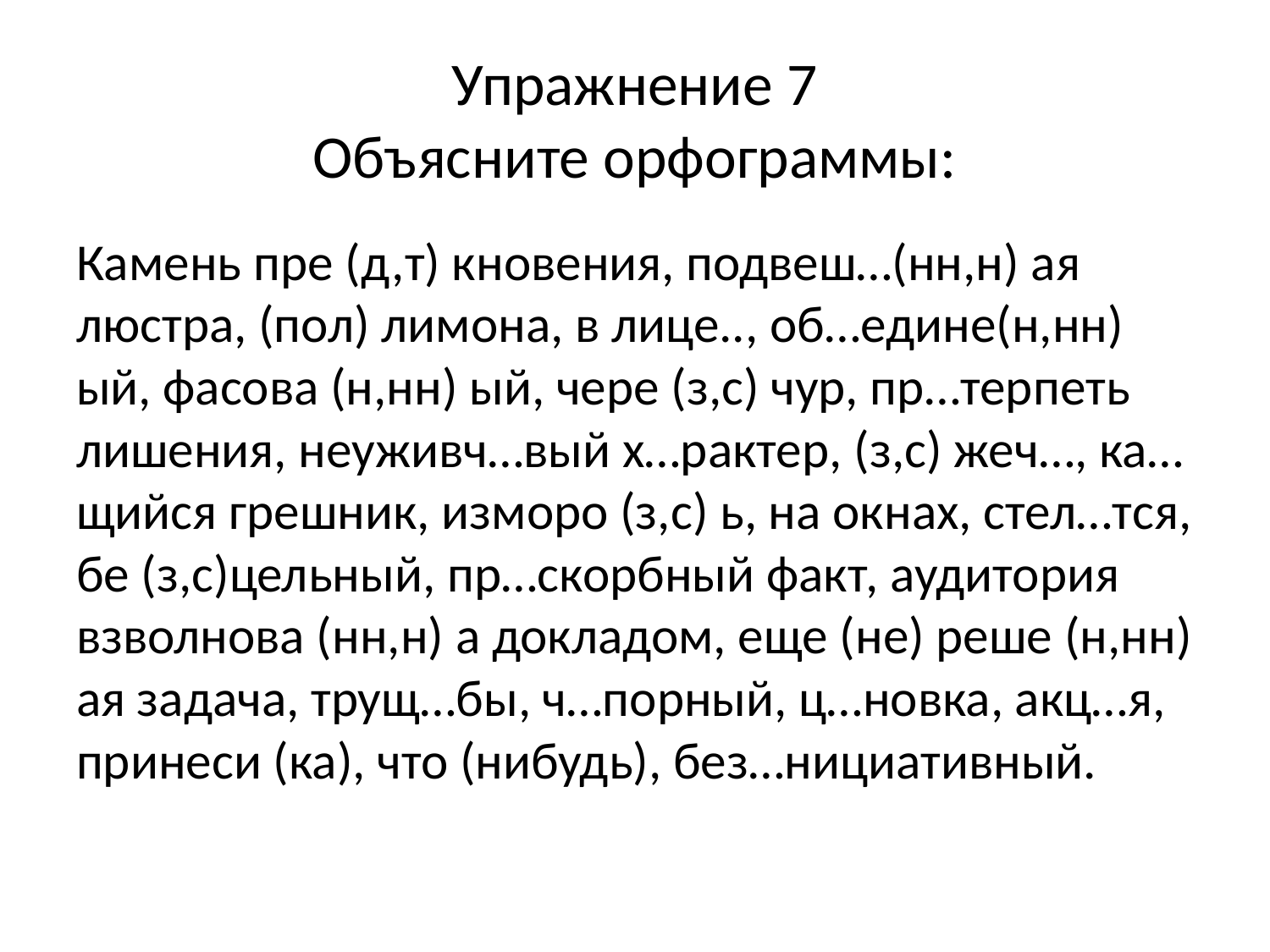

# Упражнение 7 Объясните орфограммы:
Камень пре (д,т) кновения, подвеш…(нн,н) ая люстра, (пол) лимона, в лице.., об…едине(н,нн) ый, фасова (н,нн) ый, чере (з,с) чур, пр…терпеть лишения, неуживч…вый х…рактер, (з,с) жеч…, ка…щийся грешник, изморо (з,с) ь, на окнах, стел…тся, бе (з,с)цельный, пр…скорбный факт, аудитория взволнова (нн,н) а докладом, еще (не) реше (н,нн) ая задача, трущ…бы, ч…порный, ц…новка, акц…я, принеси (ка), что (нибудь), без…нициативный.